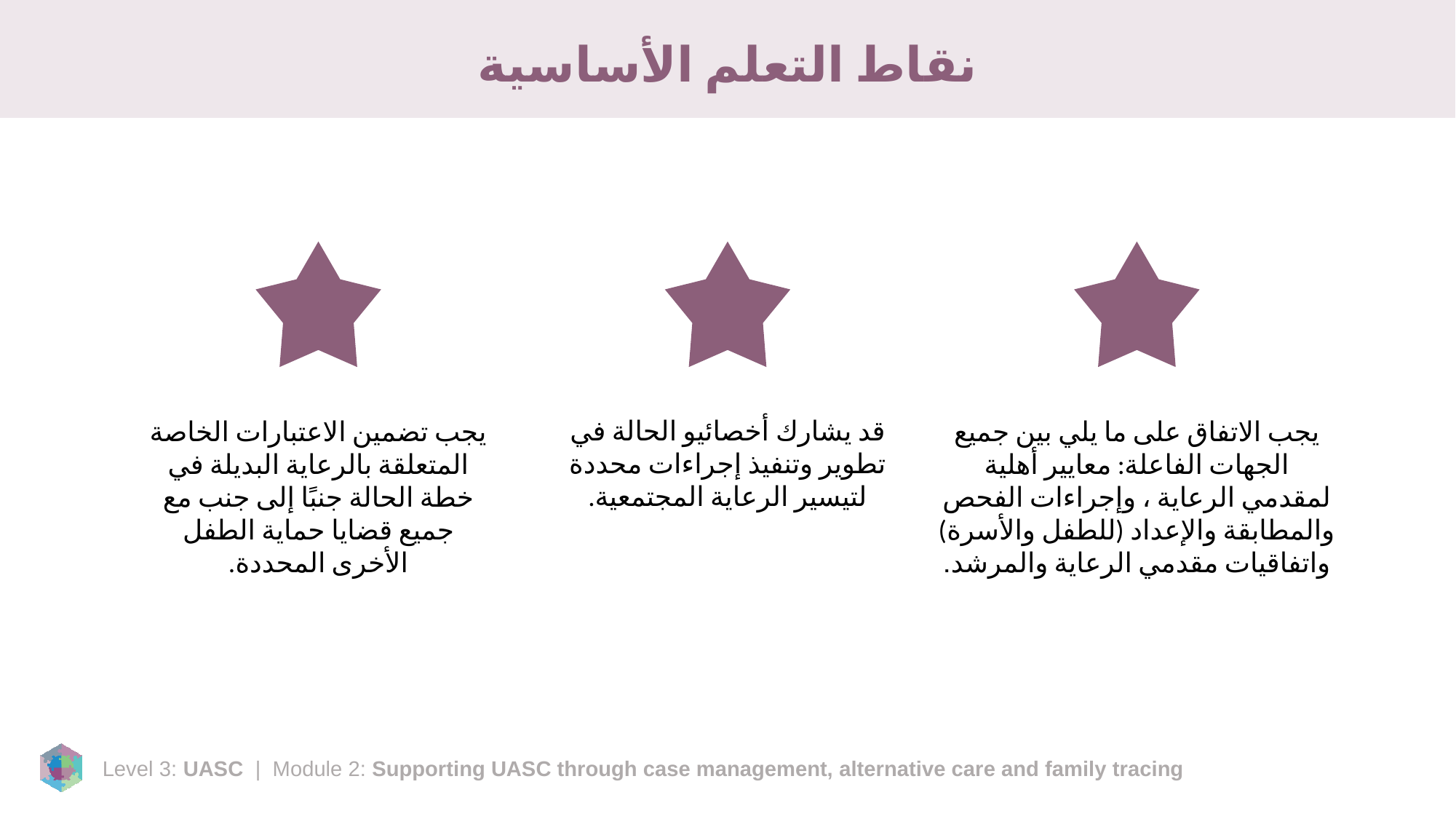

# نقاط التعلم الأساسية

قد يشارك أخصائيو الحالة في تطوير وتنفيذ إجراءات محددة لتيسير الرعاية المجتمعية.
يجب الاتفاق على ما يلي بين جميع الجهات الفاعلة: معايير أهلية لمقدمي الرعاية ، وإجراءات الفحص والمطابقة والإعداد (للطفل والأسرة) واتفاقيات مقدمي الرعاية والمرشد.
يجب تضمين الاعتبارات الخاصة المتعلقة بالرعاية البديلة في خطة الحالة جنبًا إلى جنب مع جميع قضايا حماية الطفل الأخرى المحددة.